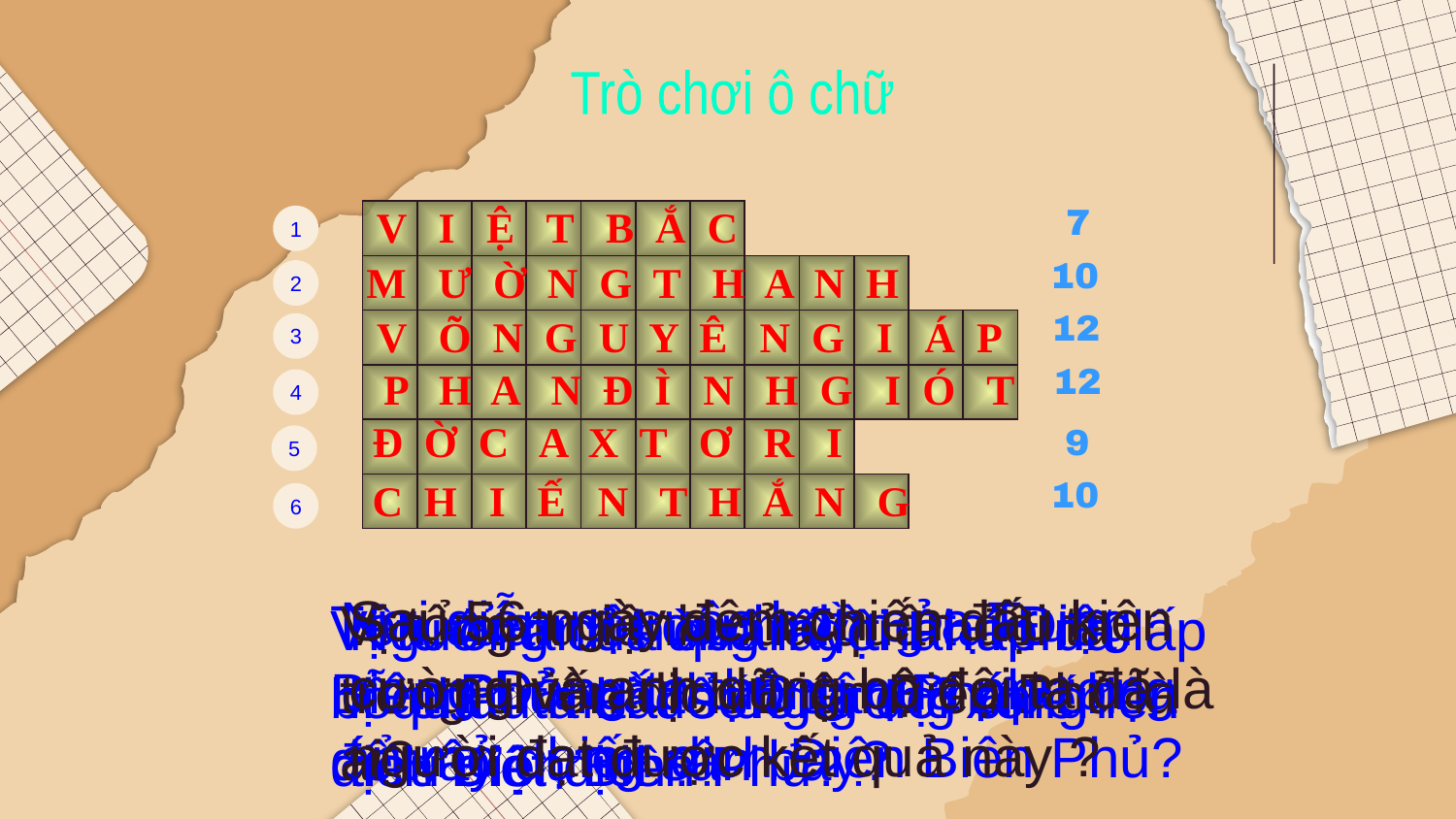

Trò chơi ô chữ
7
V   I   Ệ   T   B  Ắ  C

1
10
M   Ư  Ờ  N  G  T   H  A  N  H
2
12
V   Õ  N  G  U  Y  Ê   N  G   I   Á  P
3
12
P   H  A   N  Đ  Ì   N   H  G   I  Ó   T
4
Đ  Ờ  C   A  X  T   Ơ   R   I
9
5
10
C  H   I   Ế   N   T  H  Ắ  N   G
6
Sau 56 ngày đêm chiến đấu kiên cường và anh dũng bộ đội ta đã là người đạt được kết quả này ?
Nơi diễn ra cuộc họp của Trung ương Đảng ta thông qua phương án mở chiến dịch Điện Biên Phủ?
Tên của một cánh đồng tại Điện Biên Phủ mà thực dân Pháp chọn để xây dựng sân bay?
Vị tổng tư lệnh của quân đội ta trong chiến dịch Điện Biên Phủ là ai?
Vị tướng của quân đội Pháp đã bị quân ta bắt sống trong chiến dịch Điện Biên Phủ?
Người anh hùng lấy thân mình lấp lỗ châu mai để đồng đội xông lên tiêu diệt địch?